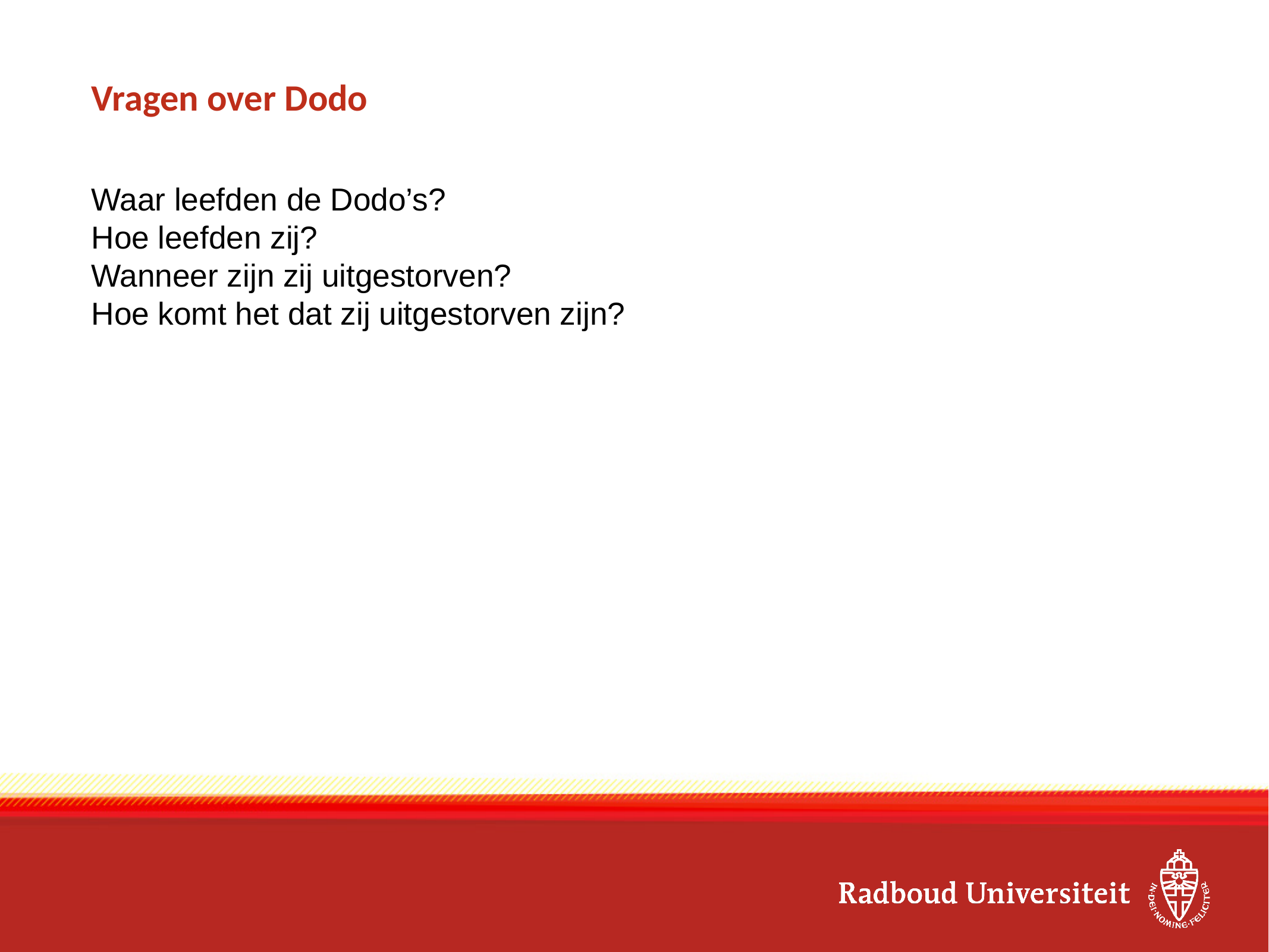

# Vragen over Dodo
Waar leefden de Dodo’s?
Hoe leefden zij?
Wanneer zijn zij uitgestorven?
Hoe komt het dat zij uitgestorven zijn?